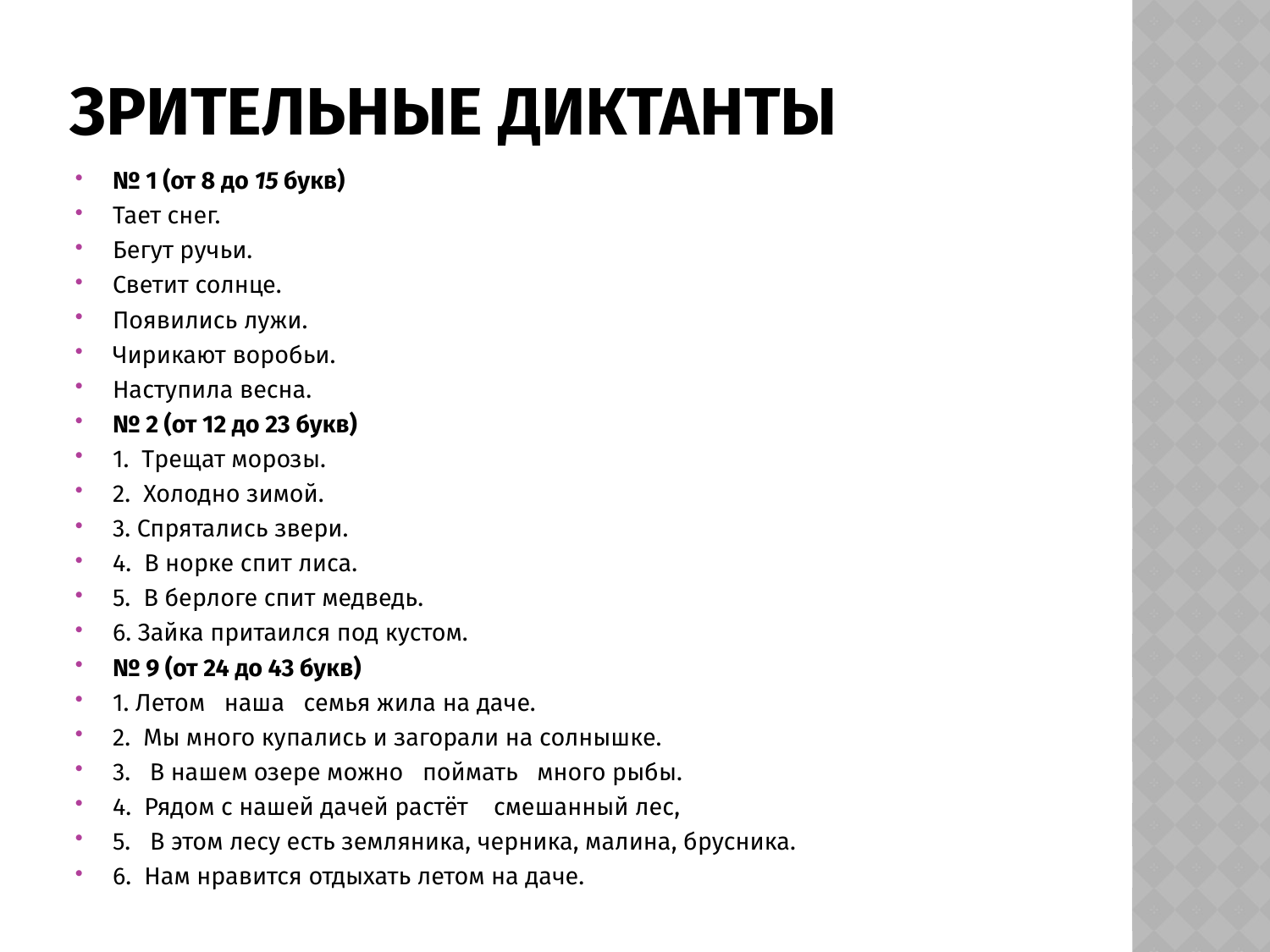

# Зрительные диктанты
№ 1 (от 8 до 15 букв)
Тает снег.
Бегут ручьи.
Светит солнце.
Появились лужи.
Чирикают воробьи.
Наступила весна.
№ 2 (от 12 до 23 букв)
1.  Трещат морозы.
2.  Холодно зимой.
3. Спрятались звери.
4.  В норке спит лиса.
5.  В берлоге спит медведь.
6. Зайка притаился под кустом.
№ 9 (от 24 до 43 букв)
1. Летом   наша   семья жила на даче.
2.  Мы много купались и загорали на солнышке.
3.   В нашем озере можно   поймать   много рыбы.
4.  Рядом с нашей дачей растёт    смешанный лес,
5.   В этом лесу есть земляника, черника, малина, брусника.
6.  Нам нравится отдыхать летом на даче.